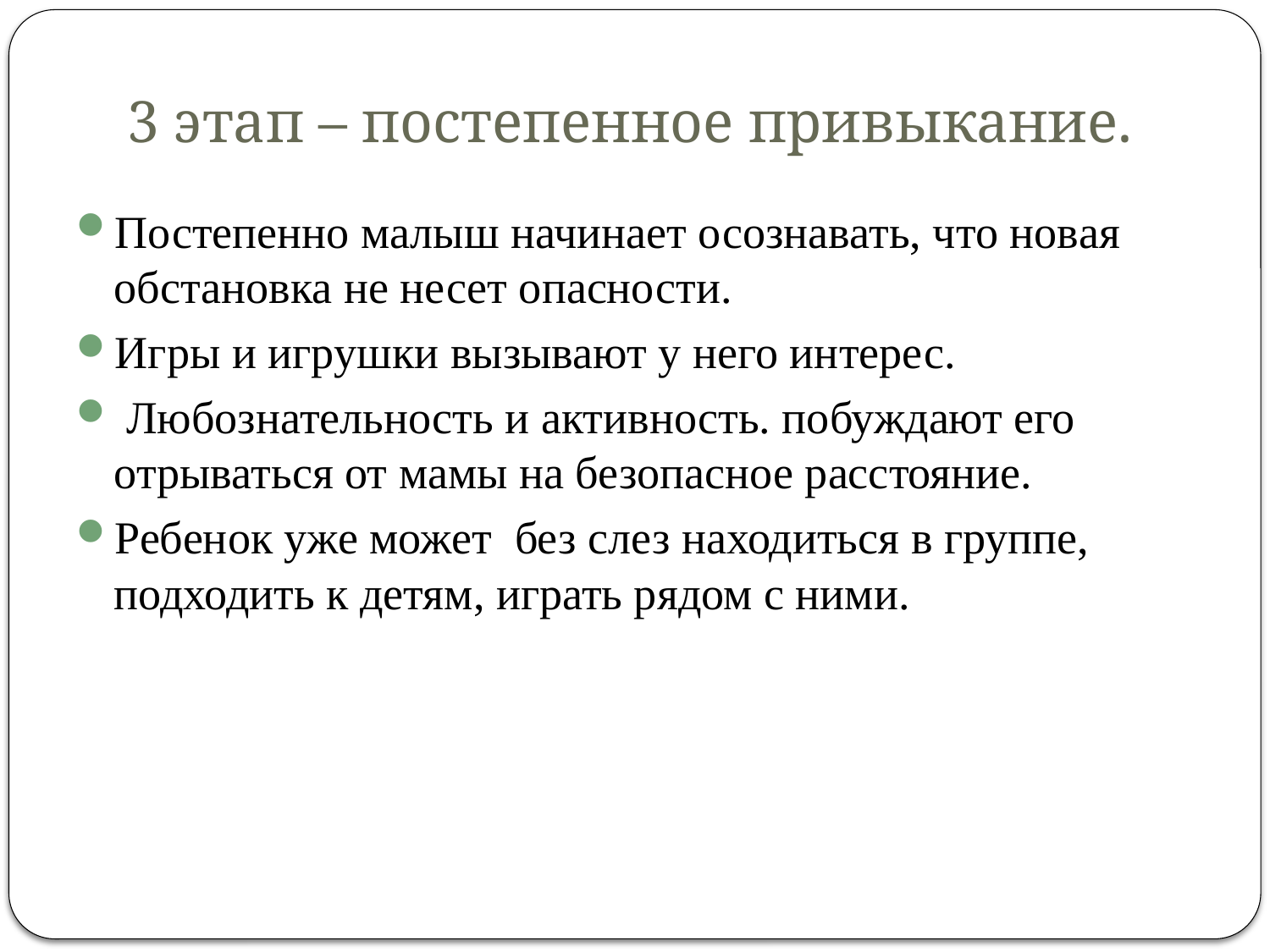

# 3 этап – постепенное привыкание.
Постепенно малыш начинает осознавать, что новая обстановка не несет опасности.
Игры и игрушки вызывают у него интерес.
 Любознательность и активность. побуждают его отрываться от мамы на безопасное расстояние.
Ребенок уже может  без слез находиться в группе, подходить к детям, играть рядом с ними.